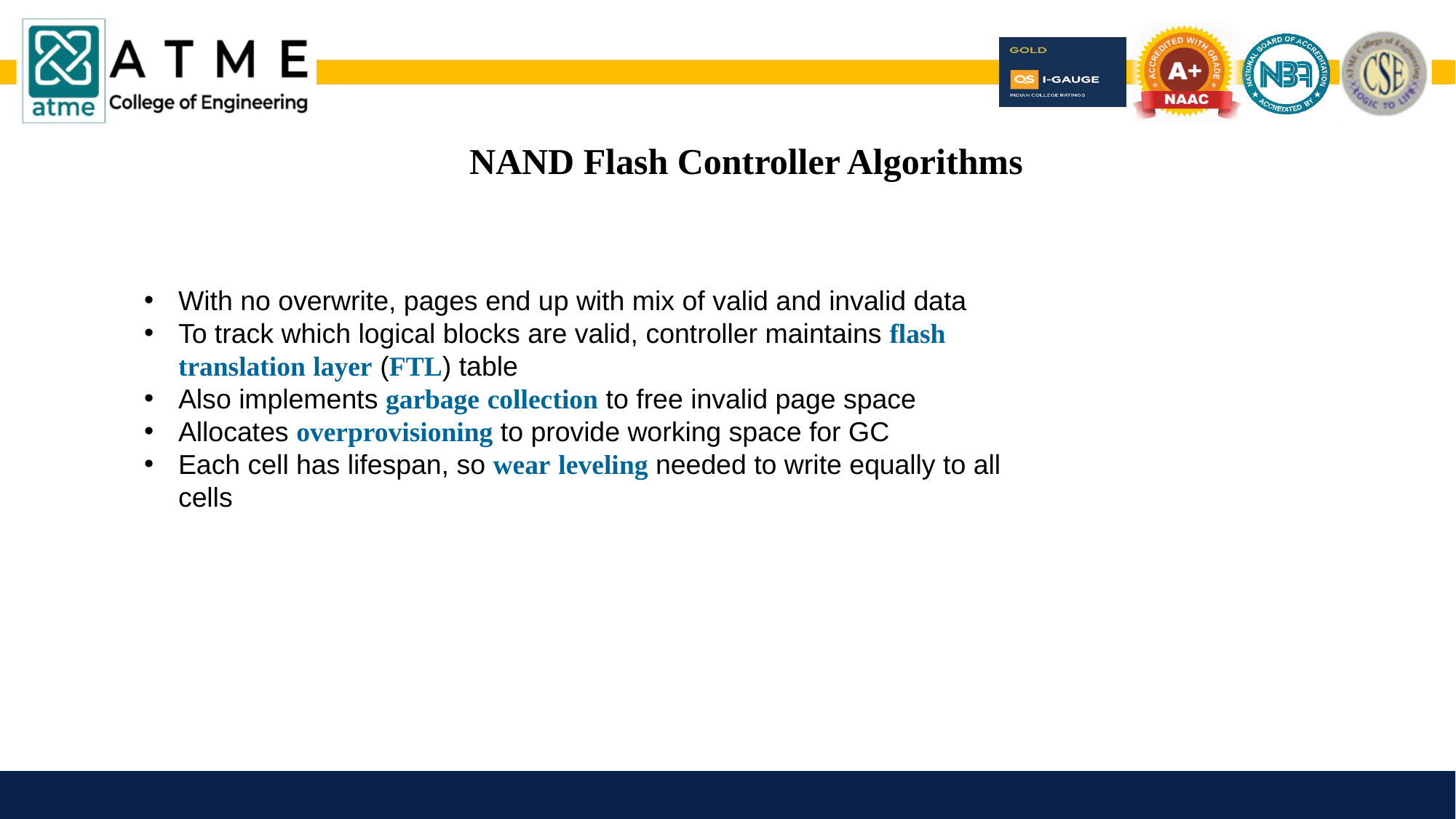

# NAND Flash Controller Algorithms
With no overwrite, pages end up with mix of valid and invalid data
To track which logical blocks are valid, controller maintains flash translation layer (FTL) table
Also implements garbage collection to free invalid page space
Allocates overprovisioning to provide working space for GC
Each cell has lifespan, so wear leveling needed to write equally to all cells